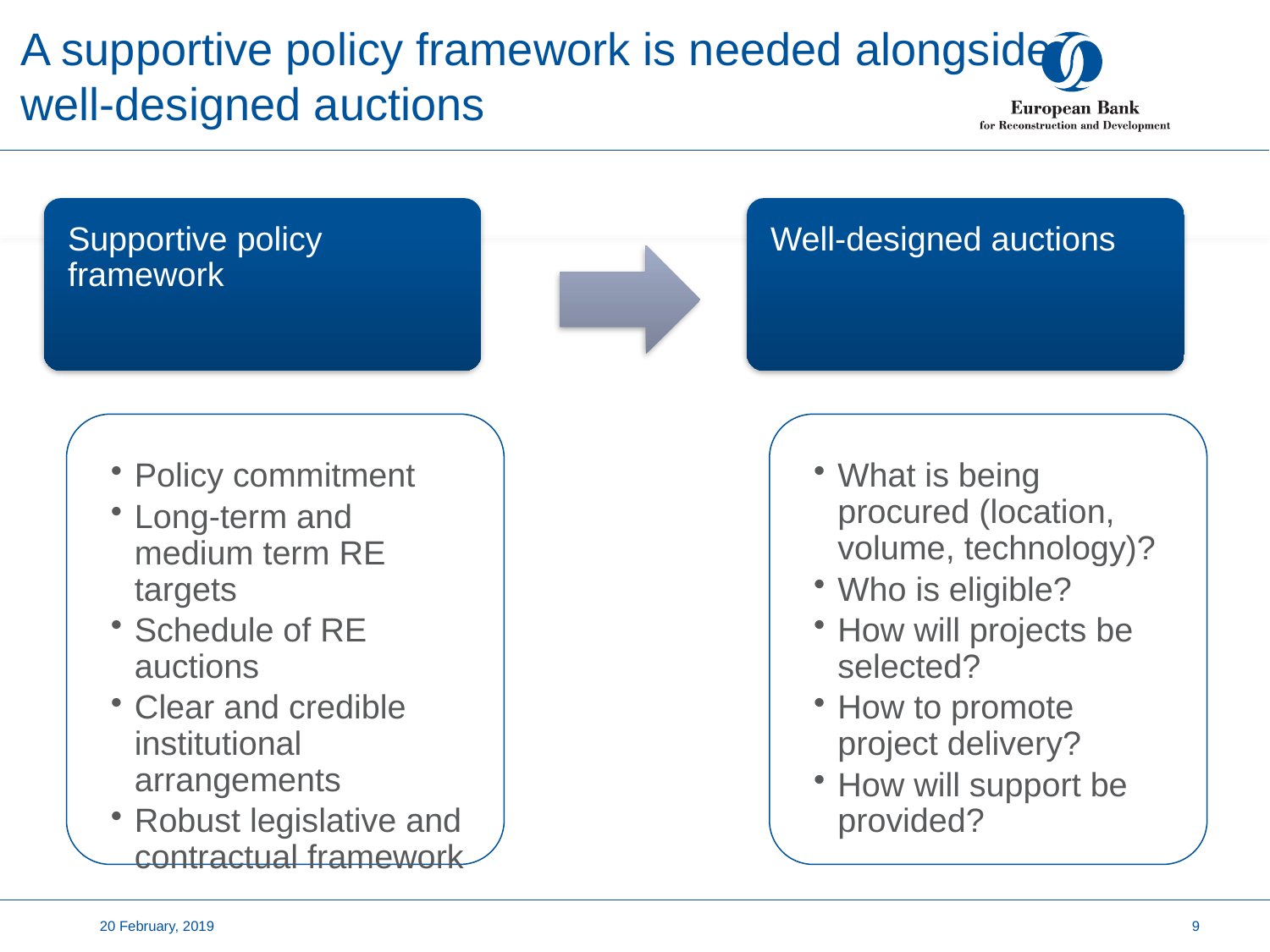

A supportive policy framework is needed alongside well-designed auctions

Supportive policy framework
Policy commitment
Long-term and medium term RE targets
Schedule of RE auctions
Clear and credible institutional arrangements
Robust legislative and contractual framework

Well-designed auctions
What is being procured (location, volume, technology)?
Who is eligible?
How will projects be selected?
How to promote project delivery?
How will support be provided?
20 February, 2019
9